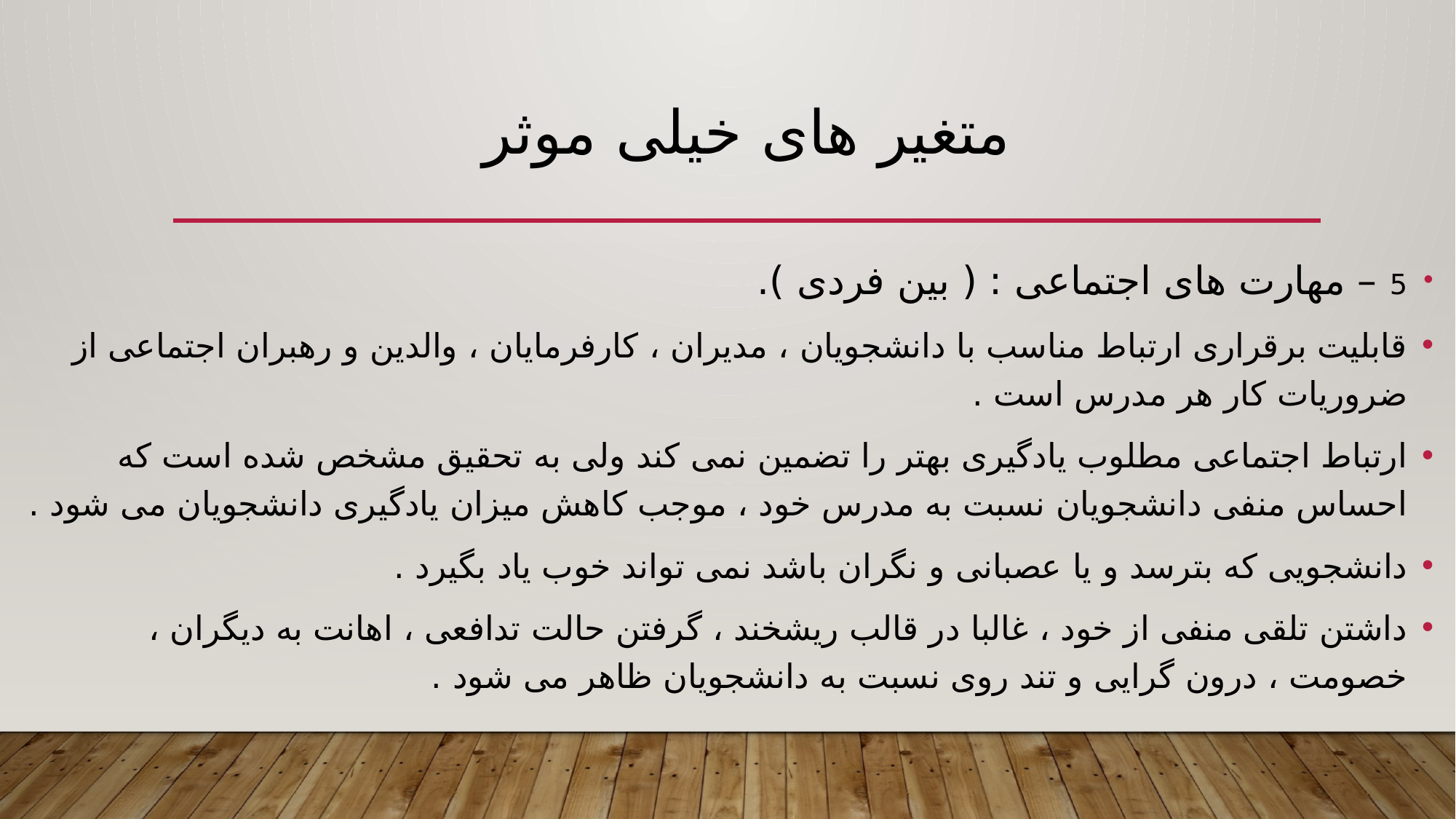

# متغیر های خیلی موثر
5 – مهارت های اجتماعی : ( بین فردی ).
قابلیت برقراری ارتباط مناسب با دانشجویان ، مدیران ، کارفرمایان ، والدین و رهبران اجتماعی از ضروریات کار هر مدرس است .
ارتباط اجتماعی مطلوب یادگیری بهتر را تضمین نمی کند ولی به تحقیق مشخص شده است که احساس منفی دانشجویان نسبت به مدرس خود ، موجب کاهش میزان یادگیری دانشجویان می شود .
دانشجویی که بترسد و یا عصبانی و نگران باشد نمی تواند خوب یاد بگیرد .
داشتن تلقی منفی از خود ، غالبا در قالب ریشخند ، گرفتن حالت تدافعی ، اهانت به دیگران ، خصومت ، درون گرایی و تند روی نسبت به دانشجویان ظاهر می شود .